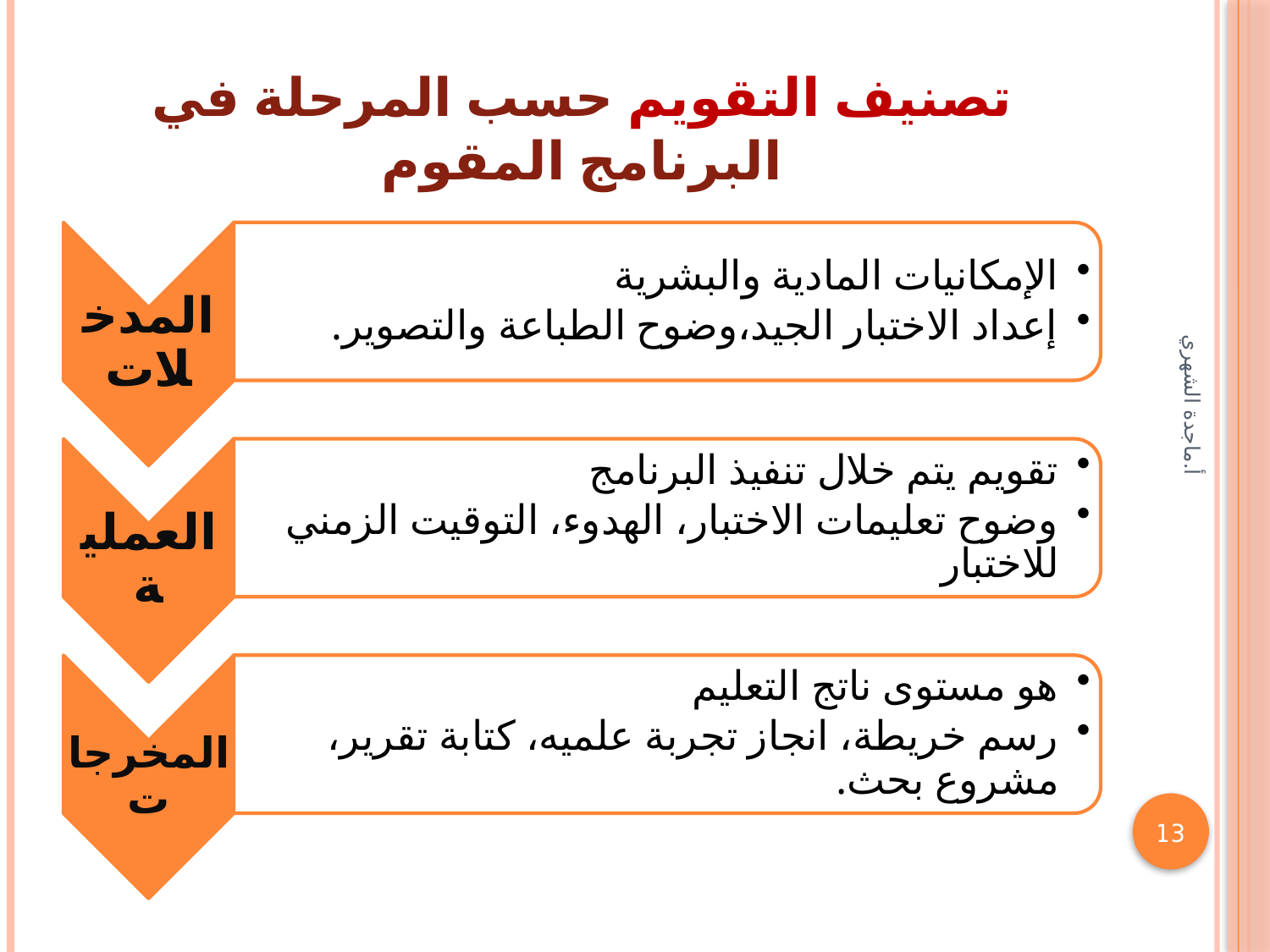

# تصنيف التقويم حسب المرحلة في البرنامج المقوم
المدخلات
الإمكانيات المادية والبشرية
إعداد الاختبار الجيد،وضوح الطباعة والتصوير.
العملية
تقويم يتم خلال تنفيذ البرنامج
وضوح تعليمات الاختبار، الهدوء، التوقيت الزمني للاختبار
المخرجات
هو مستوى ناتج التعليم
رسم خريطة، انجاز تجربة علميه، كتابة تقرير، مشروع بحث.
أ.ماجدة الشهري
13